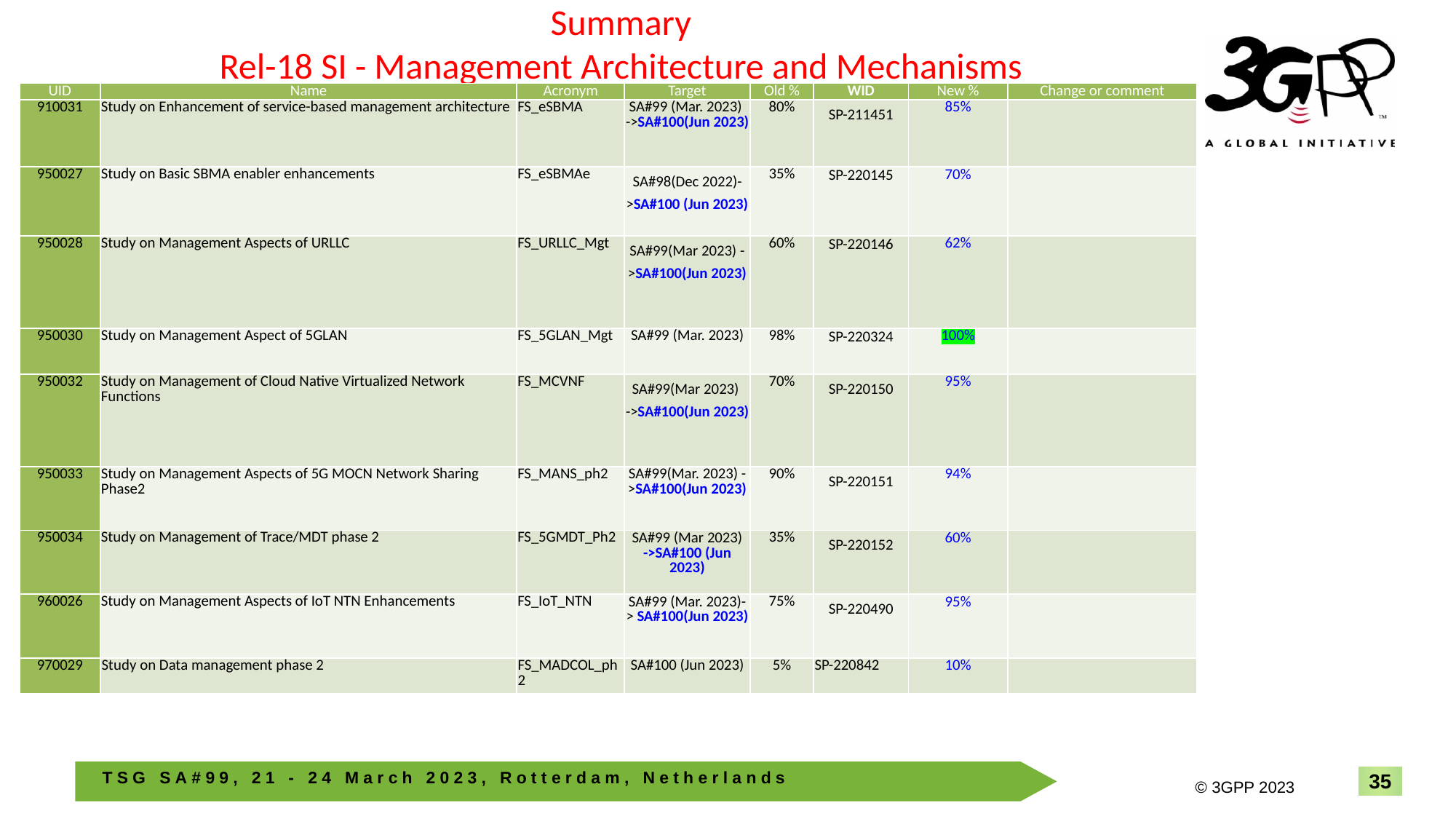

# Summary Rel-18 SI - Management Architecture and Mechanisms
| UID | Name | Acronym | Target | Old % | WID | New % | Change or comment |
| --- | --- | --- | --- | --- | --- | --- | --- |
| 910031 | Study on Enhancement of service-based management architecture | FS\_eSBMA | SA#99 (Mar. 2023) ->SA#100(Jun 2023) | 80% | SP-211451 | 85% |  |
| 950027 | Study on Basic SBMA enabler enhancements | FS\_eSBMAe | SA#98(Dec 2022)->SA#100 (Jun 2023) | 35% | SP-220145 | 70% |  |
| 950028 | Study on Management Aspects of URLLC | FS\_URLLC\_Mgt | SA#99(Mar 2023) ->SA#100(Jun 2023) | 60% | SP-220146 | 62% |  |
| 950030 | Study on Management Aspect of 5GLAN | FS\_5GLAN\_Mgt | SA#99 (Mar. 2023) | 98% | SP-220324 | 100% |  |
| 950032 | Study on Management of Cloud Native Virtualized Network Functions | FS\_MCVNF | SA#99(Mar 2023) ->SA#100(Jun 2023) | 70% | SP-220150 | 95% |  |
| 950033 | Study on Management Aspects of 5G MOCN Network Sharing Phase2 | FS\_MANS\_ph2 | SA#99(Mar. 2023) ->SA#100(Jun 2023) | 90% | SP-220151 | 94% |  |
| 950034 | Study on Management of Trace/MDT phase 2 | FS\_5GMDT\_Ph2 | SA#99 (Mar 2023) ->SA#100 (Jun 2023) | 35% | SP-220152 | 60% |  |
| 960026 | Study on Management Aspects of IoT NTN Enhancements | FS\_IoT\_NTN | SA#99 (Mar. 2023)-> SA#100(Jun 2023) | 75% | SP-220490 | 95% |  |
| 970029 | Study on Data management phase 2 | FS\_MADCOL\_ph2 | SA#100 (Jun 2023) | 5% | SP-220842 | 10% |  |